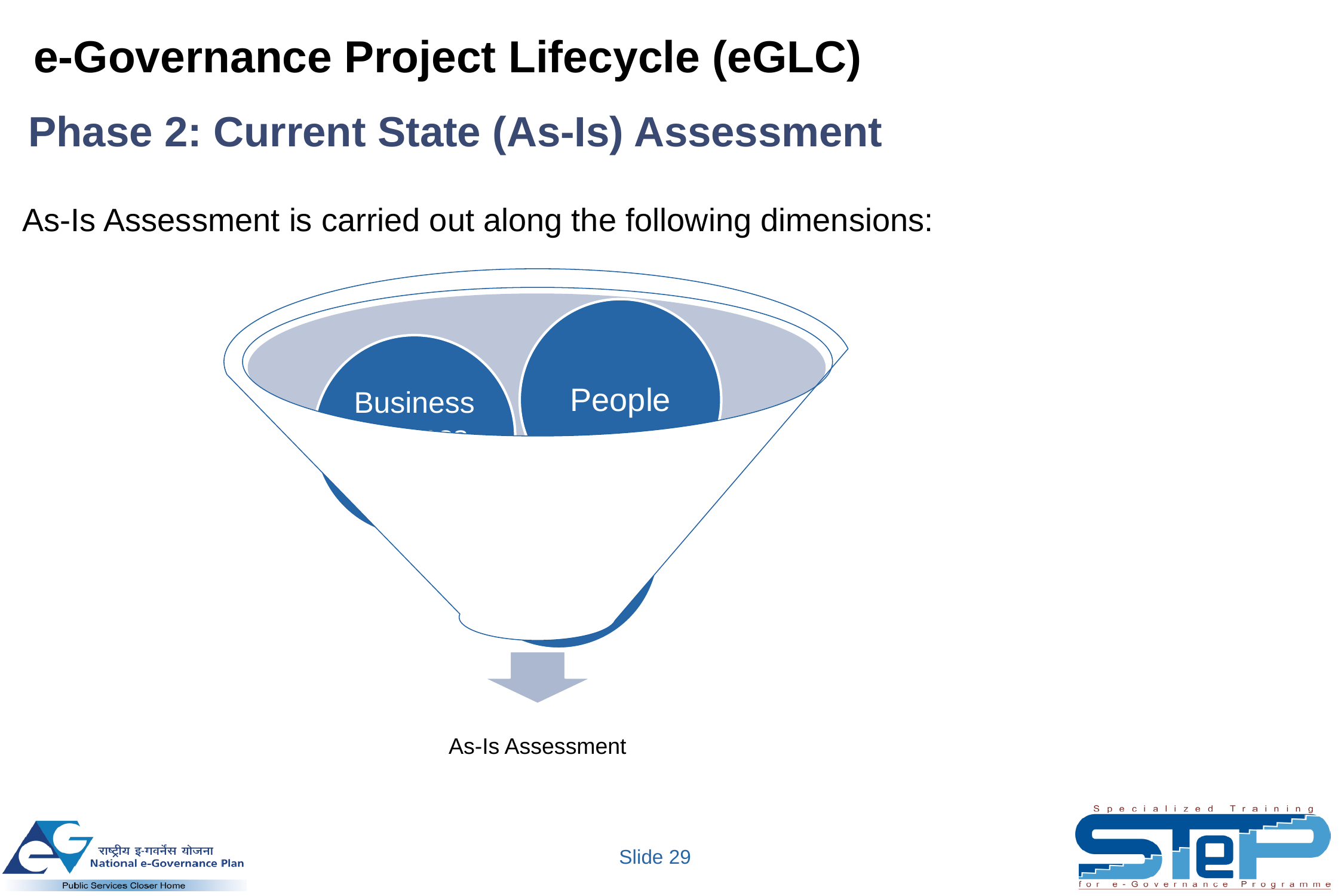

# e-Governance Project Lifecycle (eGLC)
Phase 2: Current State (As-Is) Assessment
As-Is Assessment is carried out along the following dimensions:

IT Systems
As-Is Assessment
Business Processes
People